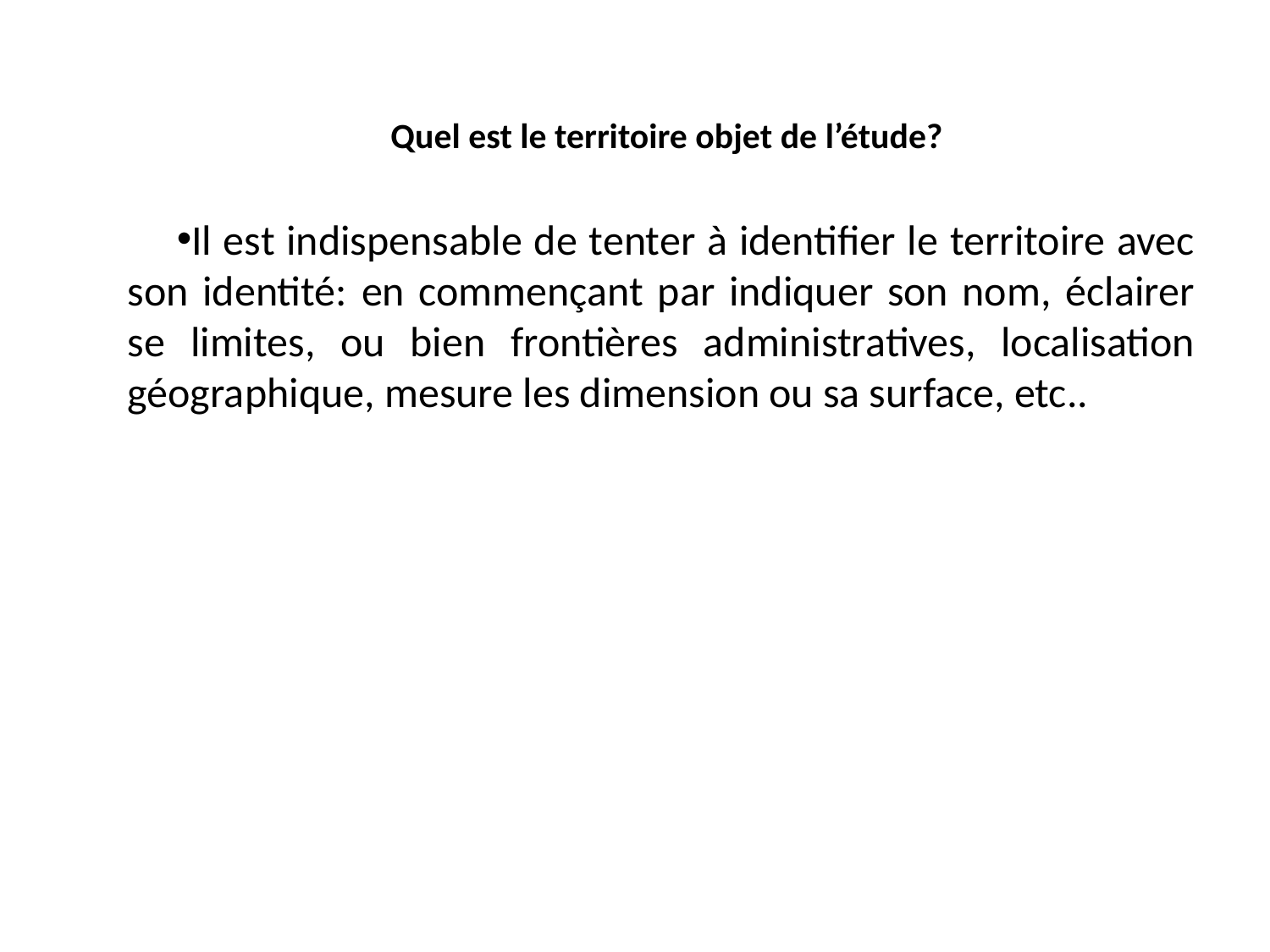

# Quel est le territoire objet de l’étude?
Il est indispensable de tenter à identifier le territoire avec son identité: en commençant par indiquer son nom, éclairer se limites, ou bien frontières administratives, localisation géographique, mesure les dimension ou sa surface, etc..